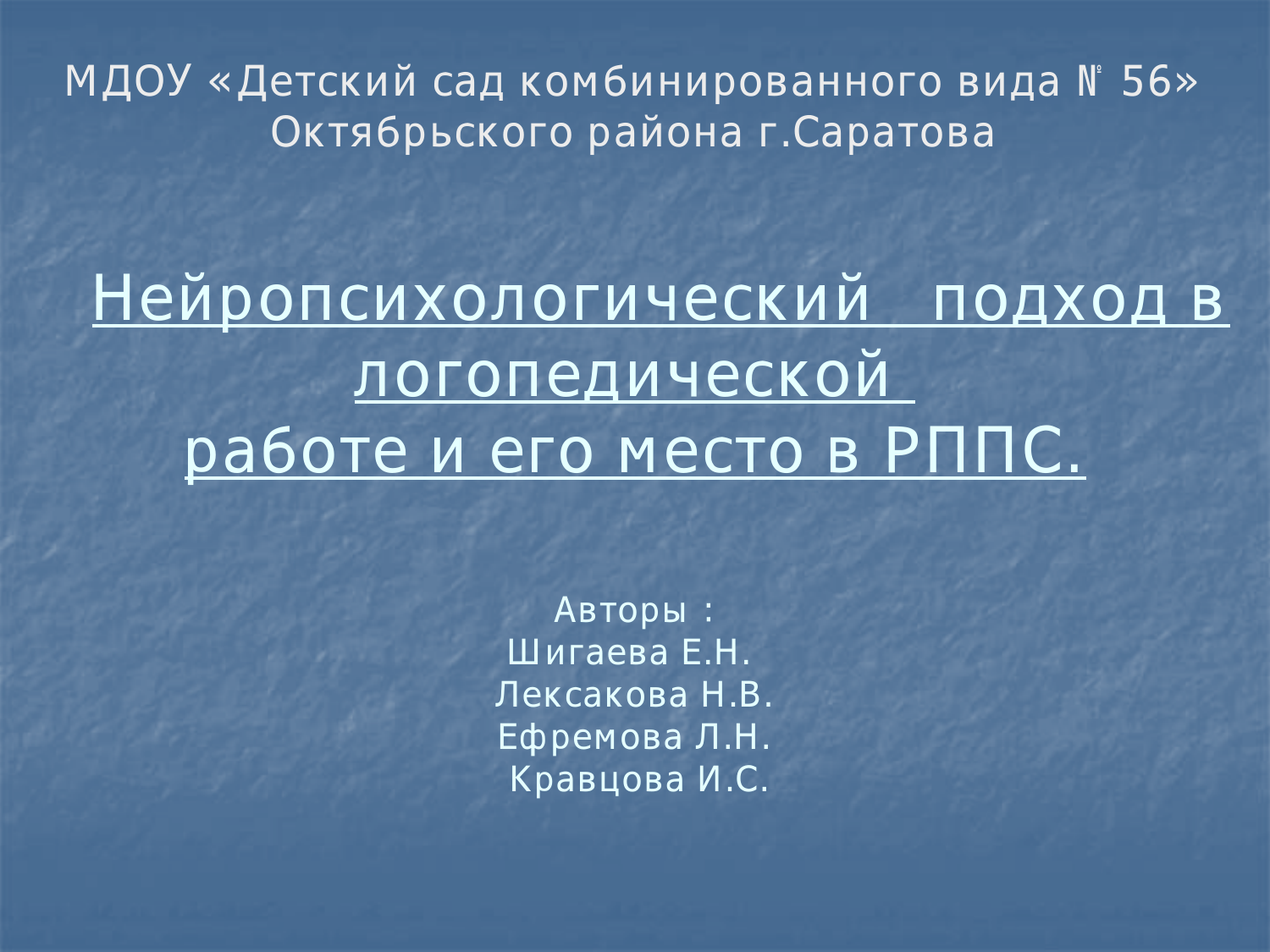

МДОУ «Детский сад комбинированного вида № 56» Октябрьского района г.Саратова
    Нейропсихологический   подход в логопедической
работе и его место в РППС.
Авторы :
Шигаева Е.Н.
Лексакова Н.В.
Ефремова Л.Н.
 Кравцова И.С.